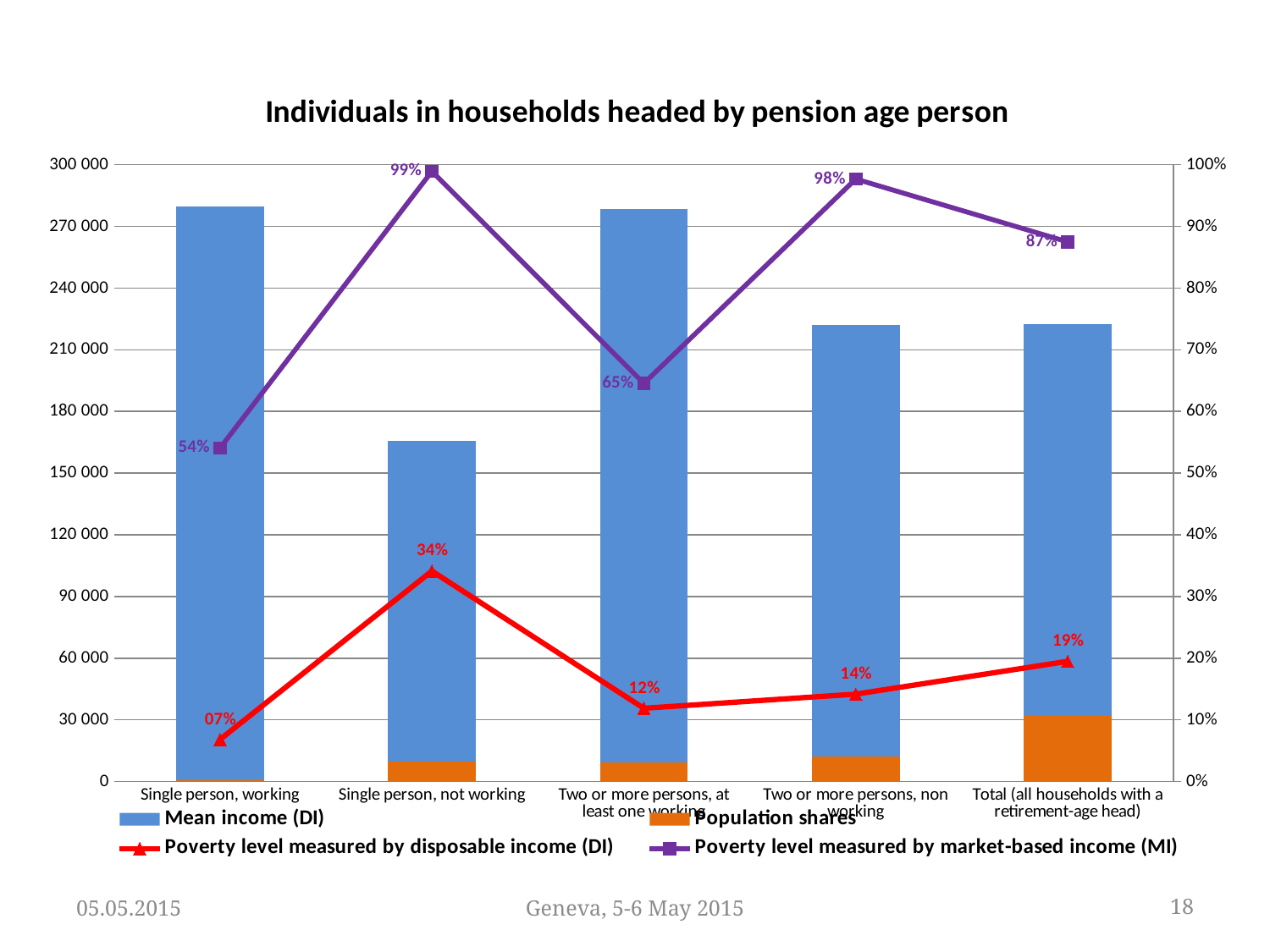

### Chart: Individuals in households headed by pension age person

| Category | Mean income (DI) | Population shares | Poverty level measured by disposable income (DI) | Poverty level measured by market-based income (MI) |
|---|---|---|---|---|
| Single person, working | 279712.20172384713 | 0.0016864050323690928 | 0.06811476696721912 | 0.5405232866010519 |
| Single person, not working | 165542.39161021516 | 0.03250014278364159 | 0.3412074226518795 | 0.9893600736089883 |
| Two or more persons, at least one working | 278281.2287806133 | 0.03157761087440218 | 0.11875397460108118 | 0.6454771047872019 |
| Two or more persons, non working | 221923.40598565945 | 0.04014169857126138 | 0.14163774244380323 | 0.9768382890630576 |
| Total (all households with a retirement-age head) | 222345.57051520026 | 0.10590585726167451 | 0.1948872889348718 | 0.8749323242260091 |
05.05.2015
Geneva, 5-6 May 2015
18